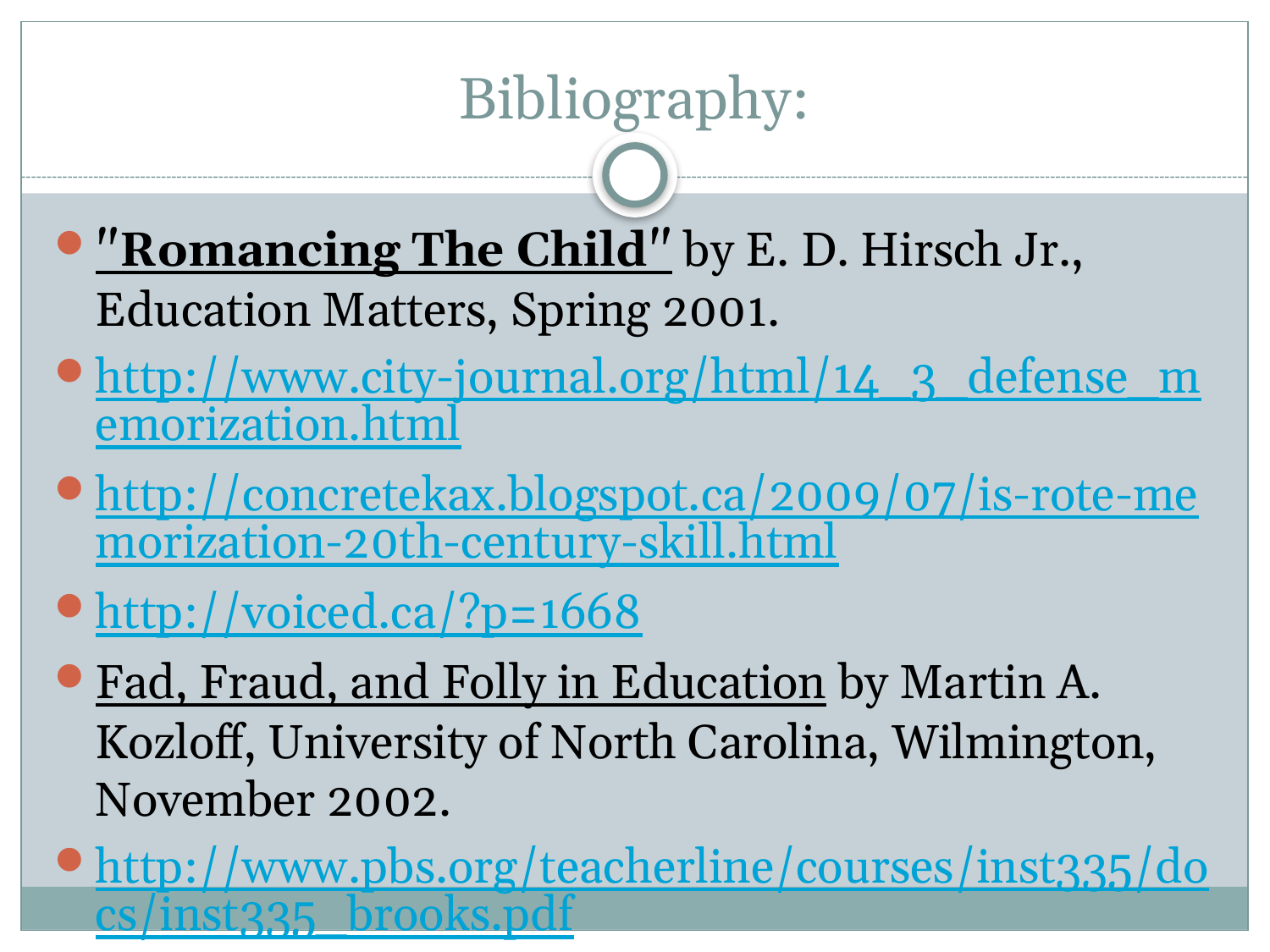

# Bibliography:
"Romancing The Child" by E. D. Hirsch Jr., Education Matters, Spring 2001.
http://www.city-journal.org/html/14_3_defense_memorization.html
http://concretekax.blogspot.ca/2009/07/is-rote-memorization-20th-century-skill.html
http://voiced.ca/?p=1668
Fad, Fraud, and Folly in Education by Martin A. Kozloff, University of North Carolina, Wilmington, November 2002.
http://www.pbs.org/teacherline/courses/inst335/docs/inst335_brooks.pdf